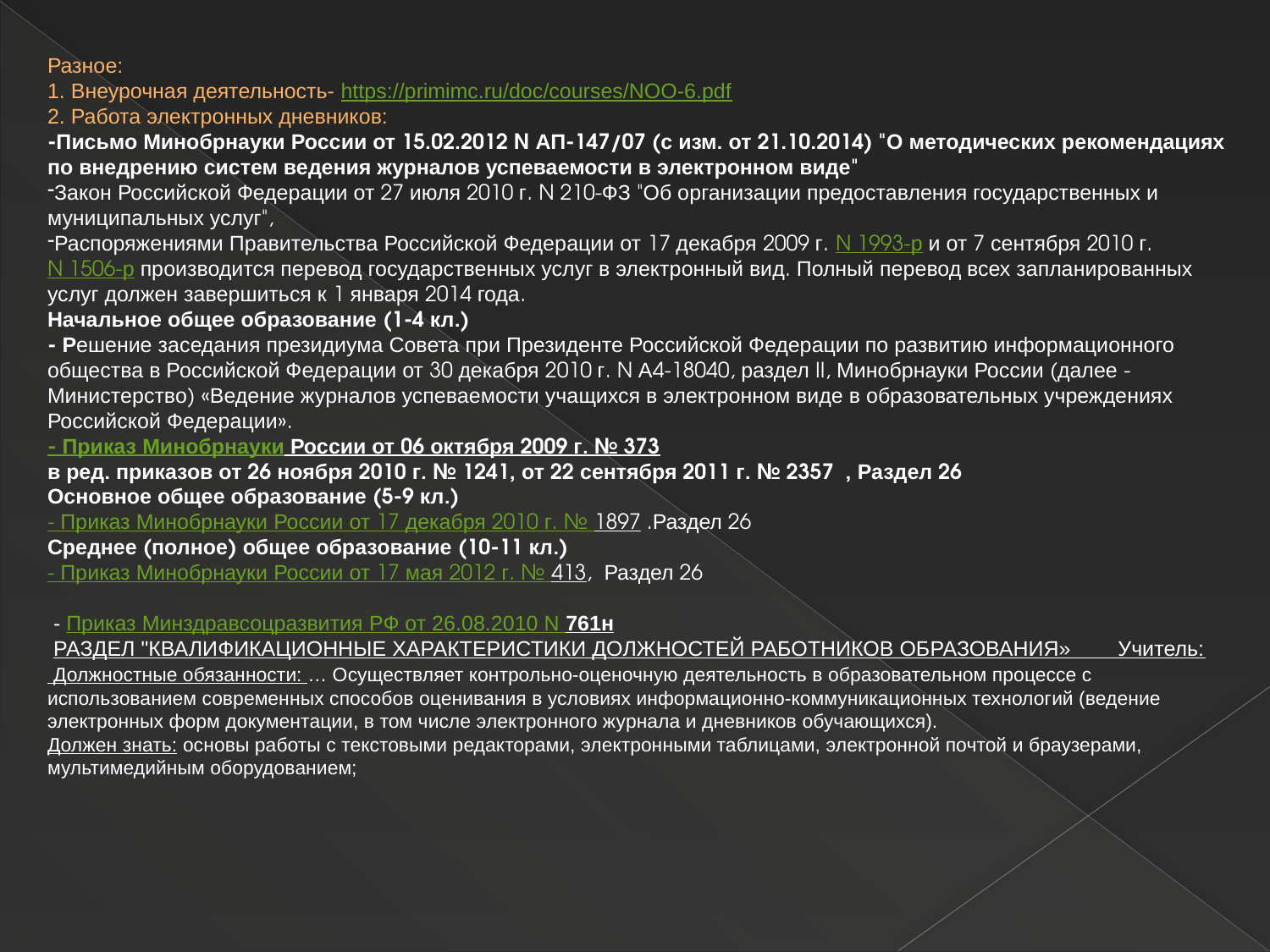

Разное:
1. Внеурочная деятельность- https://primimc.ru/doc/courses/NOO-6.pdf
2. Работа электронных дневников:
-Письмо Минобрнауки России от 15.02.2012 N АП-147/07 (с изм. от 21.10.2014) "О методических рекомендациях по внедрению систем ведения журналов успеваемости в электронном виде"
Закон Российской Федерации от 27 июля 2010 г. N 210-ФЗ "Об организации предоставления государственных и муниципальных услуг",
Распоряжениями Правительства Российской Федерации от 17 декабря 2009 г. N 1993-р и от 7 сентября 2010 г. N 1506-р производится перевод государственных услуг в электронный вид. Полный перевод всех запланированных услуг должен завершиться к 1 января 2014 года.
Начальное общее образование (1-4 кл.)
- Решение заседания президиума Совета при Президенте Российской Федерации по развитию информационного общества в Российской Федерации от 30 декабря 2010 г. N А4-18040, раздел II, Минобрнауки России (далее - Министерство) «Ведение журналов успеваемости учащихся в электронном виде в образовательных учреждениях Российской Федерации».
- Приказ Минобрнауки России от 06 октября 2009 г. № 373
в ред. приказов от 26 ноября 2010 г. № 1241, от 22 сентября 2011 г. № 2357  , Раздел 26
Основное общее образование (5-9 кл.)
- Приказ Минобрнауки России от 17 декабря 2010 г. № 1897 .Раздел 26
Среднее (полное) общее образование (10-11 кл.)
- Приказ Минобрнауки России от 17 мая 2012 г. № 413,  Раздел 26
 - Приказ Минздравсоцразвития РФ от 26.08.2010 N 761н
 РАЗДЕЛ "КВАЛИФИКАЦИОННЫЕ ХАРАКТЕРИСТИКИ ДОЛЖНОСТЕЙ РАБОТНИКОВ ОБРАЗОВАНИЯ»        Учитель:
 Должностные обязанности: … Осуществляет контрольно-оценочную деятельность в образовательном процессе с использованием современных способов оценивания в условиях информационно-коммуникационных технологий (ведение электронных форм документации, в том числе электронного журнала и дневников обучающихся).
Должен знать: основы работы с текстовыми редакторами, электронными таблицами, электронной почтой и браузерами, мультимедийным оборудованием;